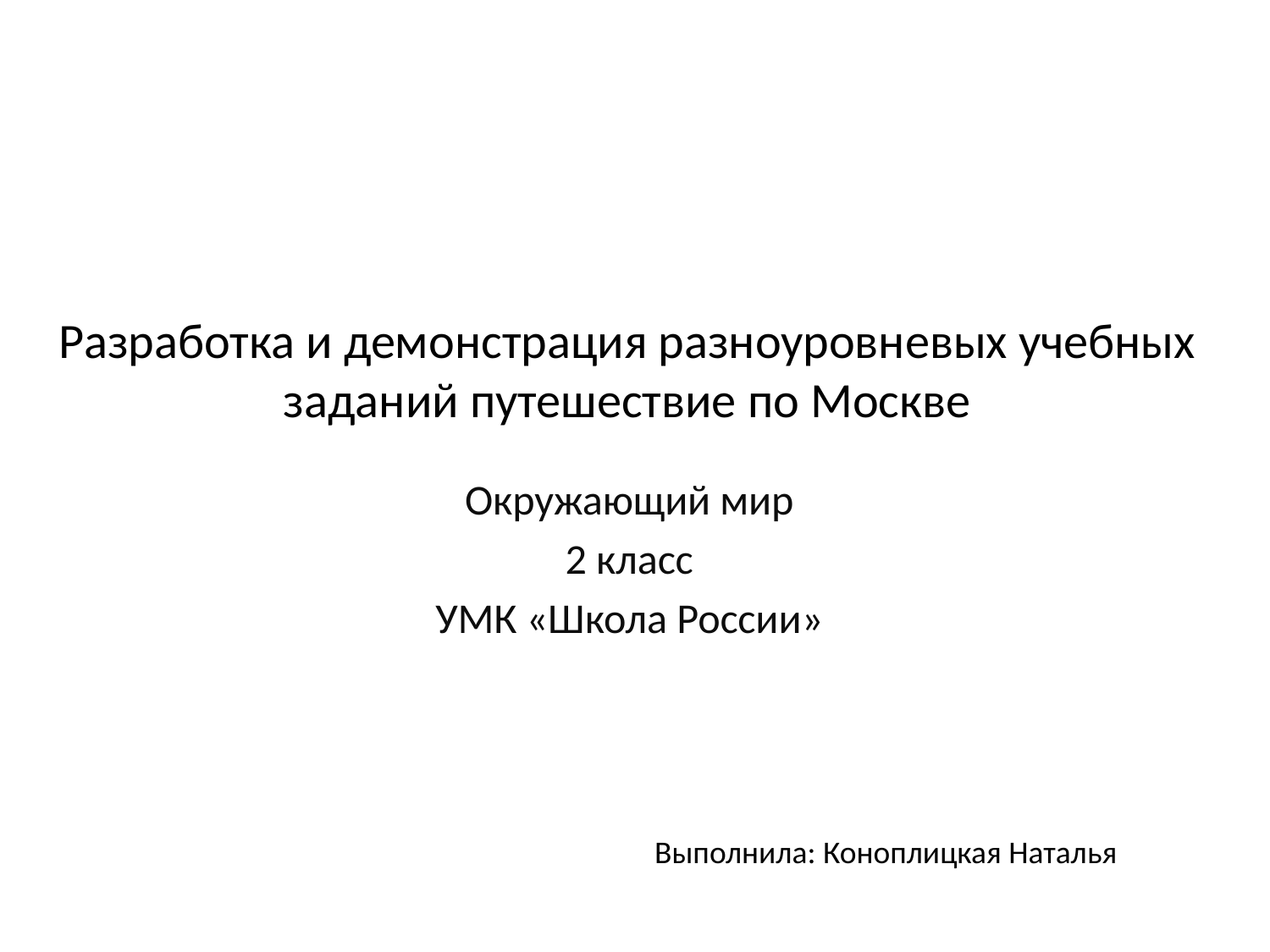

# Разработка и демонстрация разноуровневых учебных заданий путешествие по Москве
Окружающий мир
2 класс
УМК «Школа России»

 Выполнила: Коноплицкая Наталья